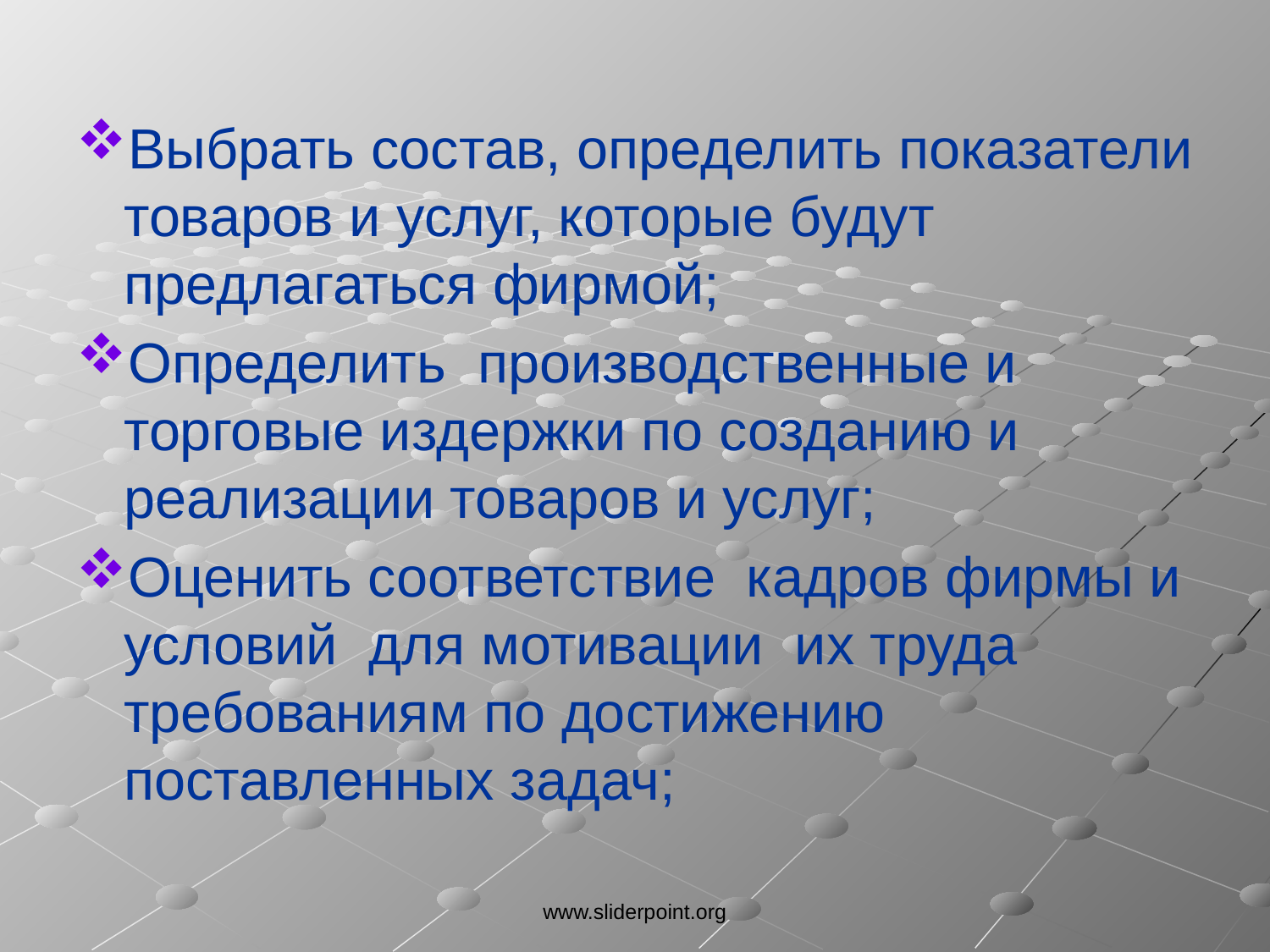

#
Выбрать состав, определить показатели товаров и услуг, которые будут предлагаться фирмой;
Определить  производственные и торговые издержки по созданию и реализации товаров и услуг;
Оценить соответствие  кадров фирмы и условий  для мотивации  их труда требованиям по достижению поставленных задач;
www.sliderpoint.org